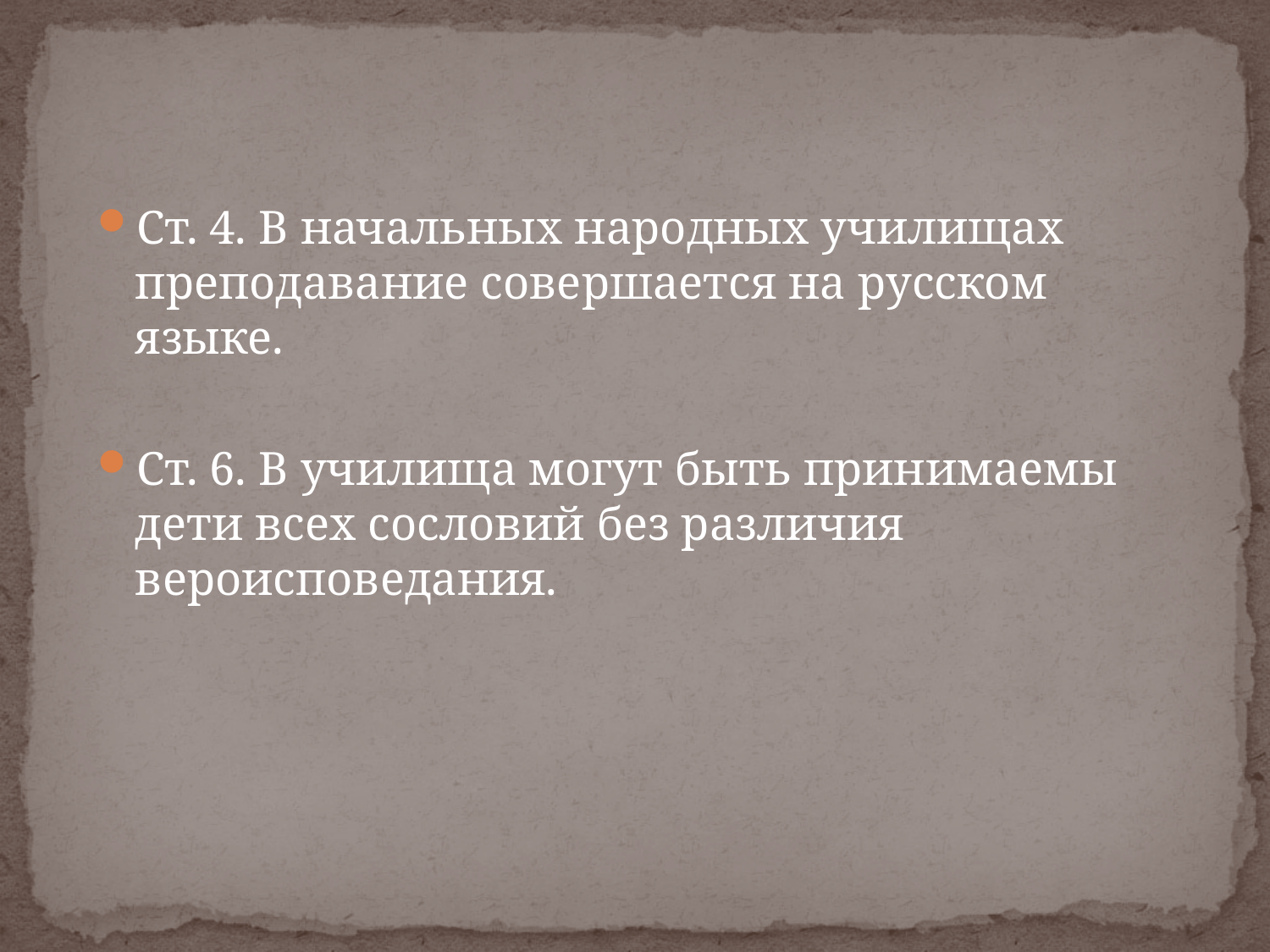

Ст. 4. В начальных народных училищах преподавание совершается на русском языке.

Ст. 6. В училища могут быть принимаемы дети всех сословий без различия вероисповедания.